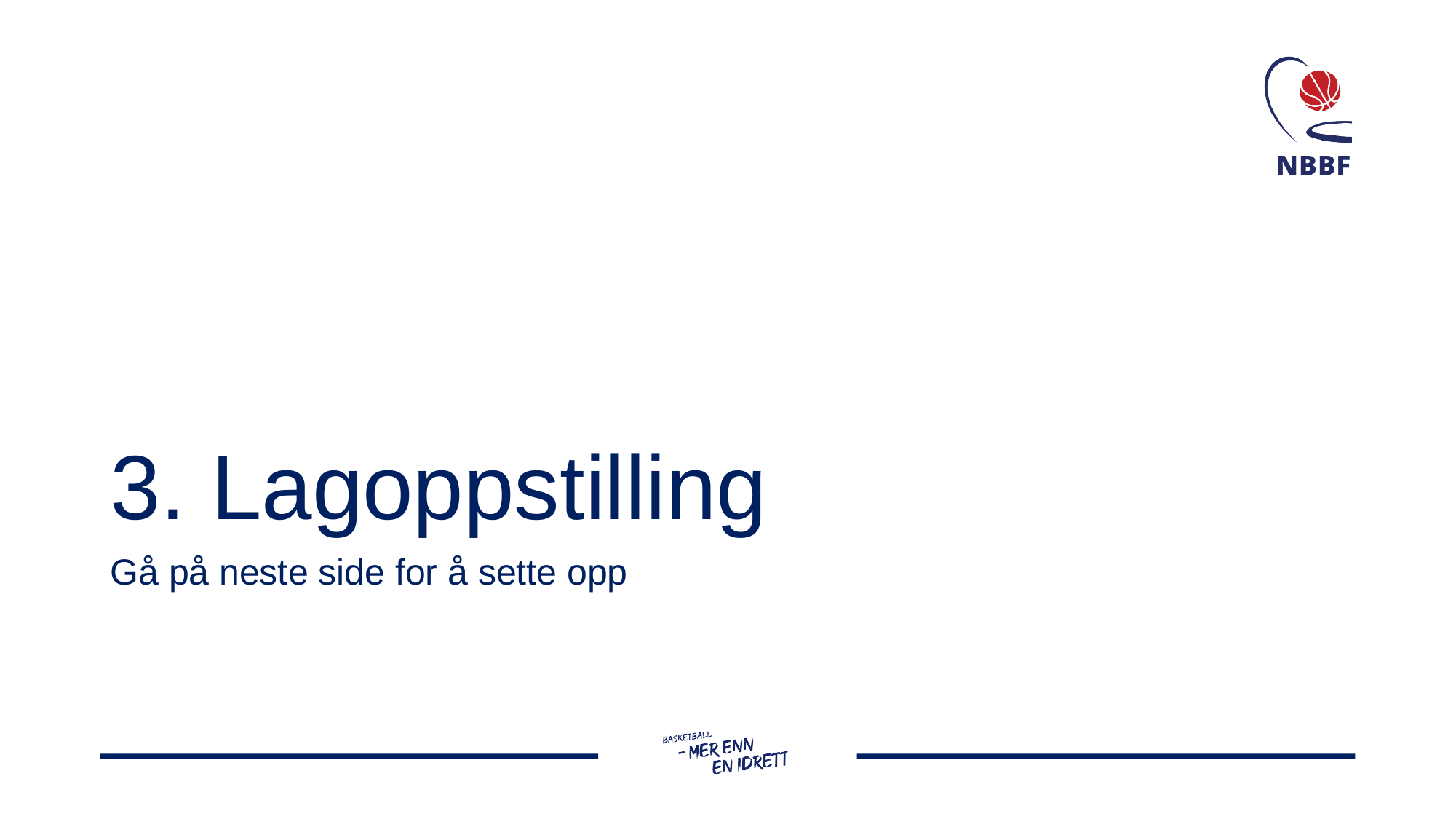

# 3. Lagoppstilling
Gå på neste side for å sette opp